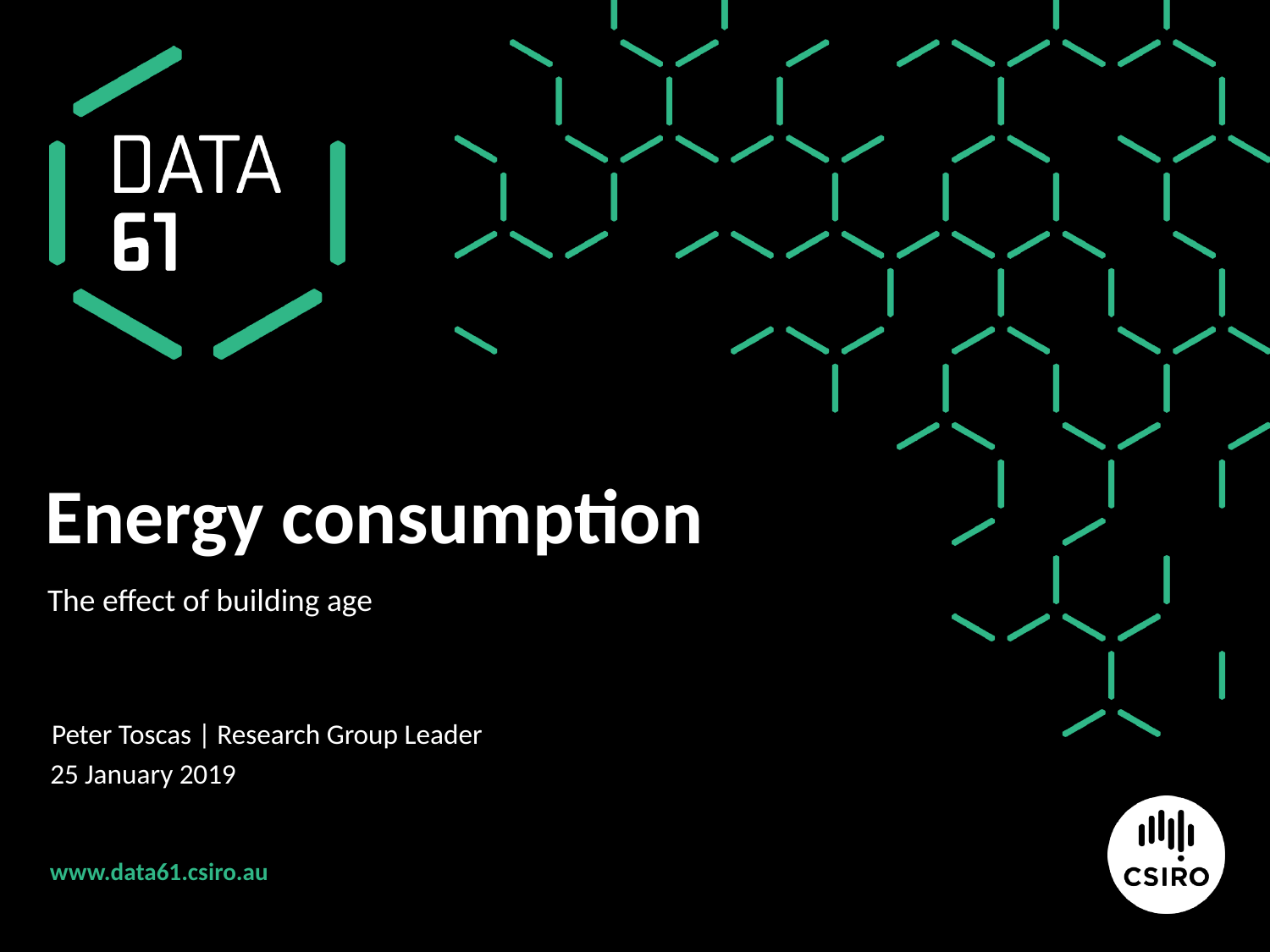

# Energy consumption
The effect of building age
 Peter Toscas | Research Group Leader
25 January 2019